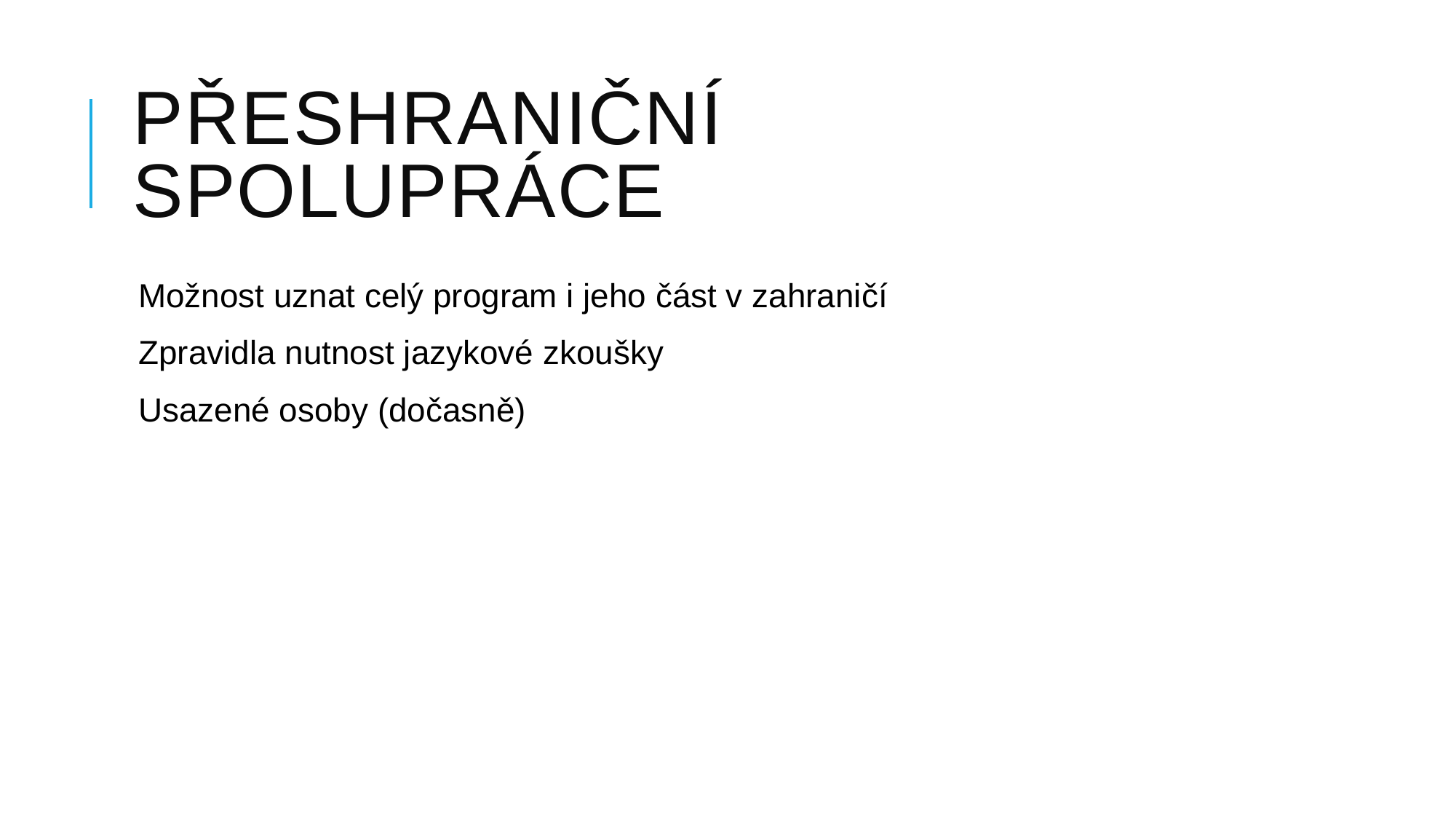

# Přeshraniční spolupráce
Možnost uznat celý program i jeho část v zahraničí
Zpravidla nutnost jazykové zkoušky
Usazené osoby (dočasně)